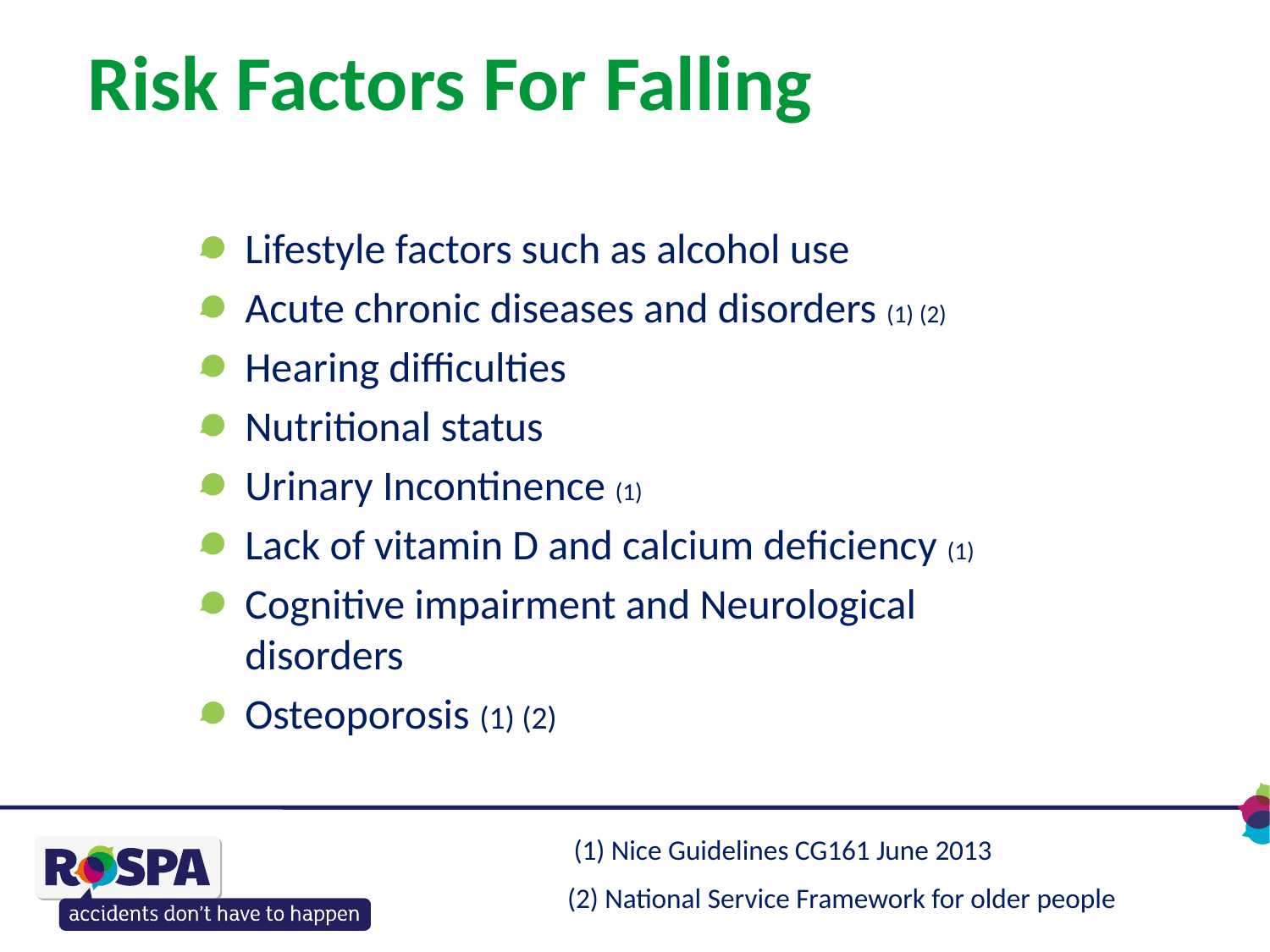

# Risk Factors For Falling

Lifestyle factors such as alcohol use
Acute chronic diseases and disorders (1) (2)
Hearing difficulties
Nutritional status
Urinary Incontinence (1)
Lack of vitamin D and calcium deficiency (1)
Cognitive impairment and Neurological disorders
Osteoporosis (1) (2)

 (1) Nice Guidelines CG161 June 2013
(2) National Service Framework for older people